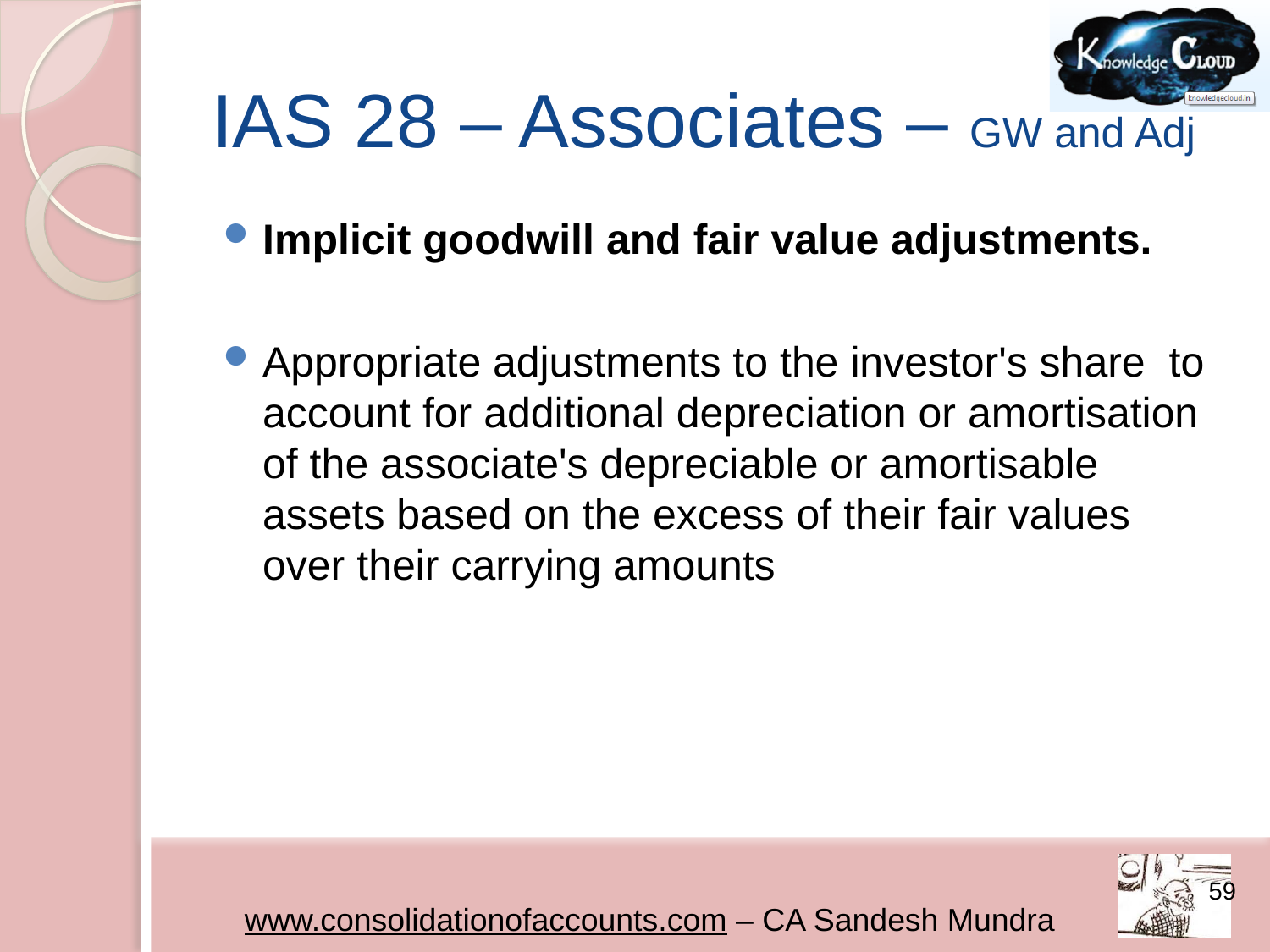

# IAS 28 – Associates – GW and Adj
Implicit goodwill and fair value adjustments.

Appropriate adjustments to the investor's share  to account for additional depreciation or amortisation of the associate's depreciable or amortisable assets based on the excess of their fair values over their carrying amounts
59